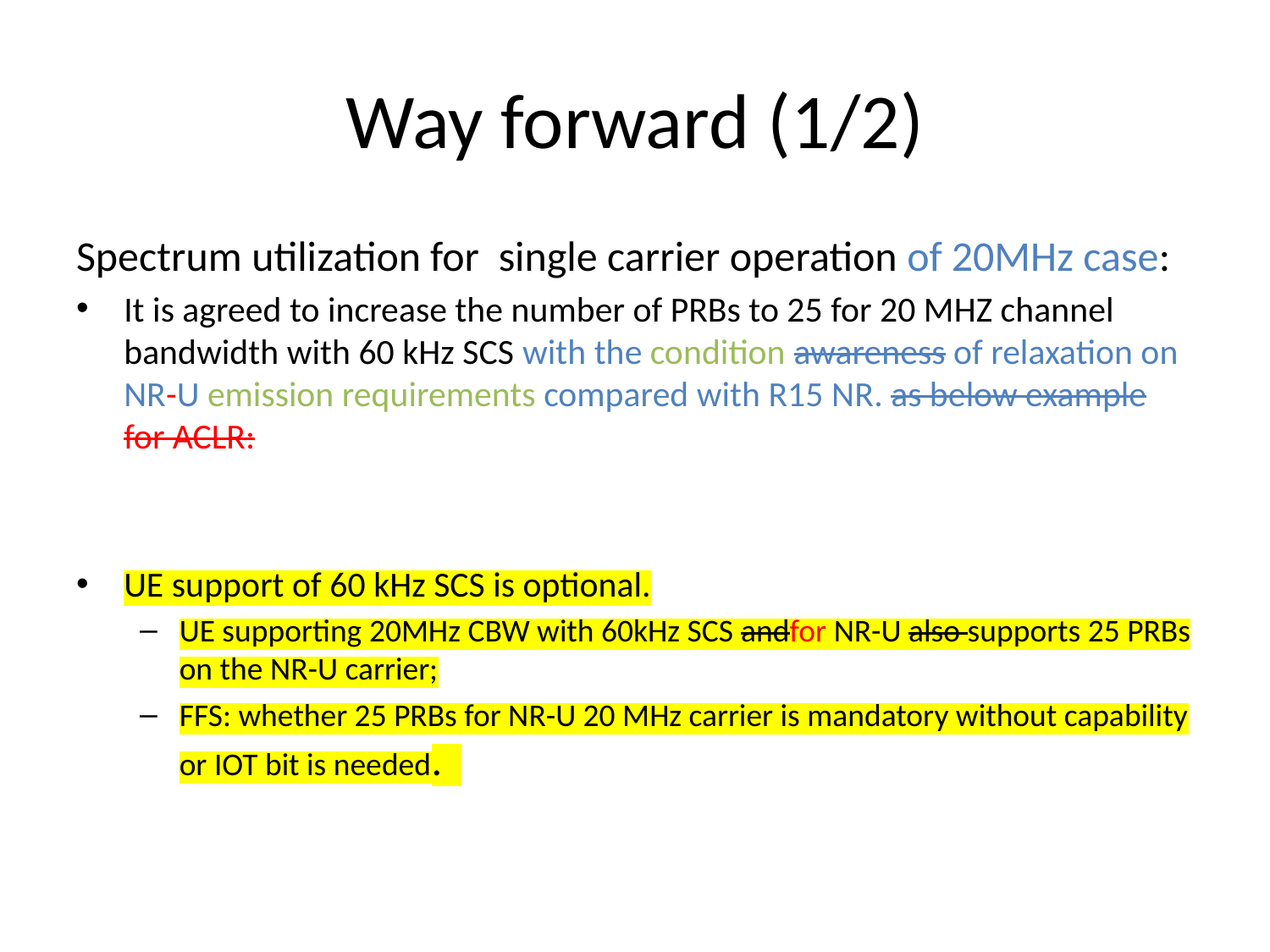

# Way forward (1/2)
Spectrum utilization for  single carrier operation of 20MHz case:
It is agreed to increase the number of PRBs to 25 for 20 MHZ channel bandwidth with 60 kHz SCS with the condition awareness of relaxation on NR-U emission requirements compared with R15 NR. as below example for ACLR:

UE support of 60 kHz SCS is optional.
UE supporting 20MHz CBW with 60kHz SCS andfor NR-U also supports 25 PRBs on the NR-U carrier;
FFS: whether 25 PRBs for NR-U 20 MHz carrier is mandatory without capability or IOT bit is needed.